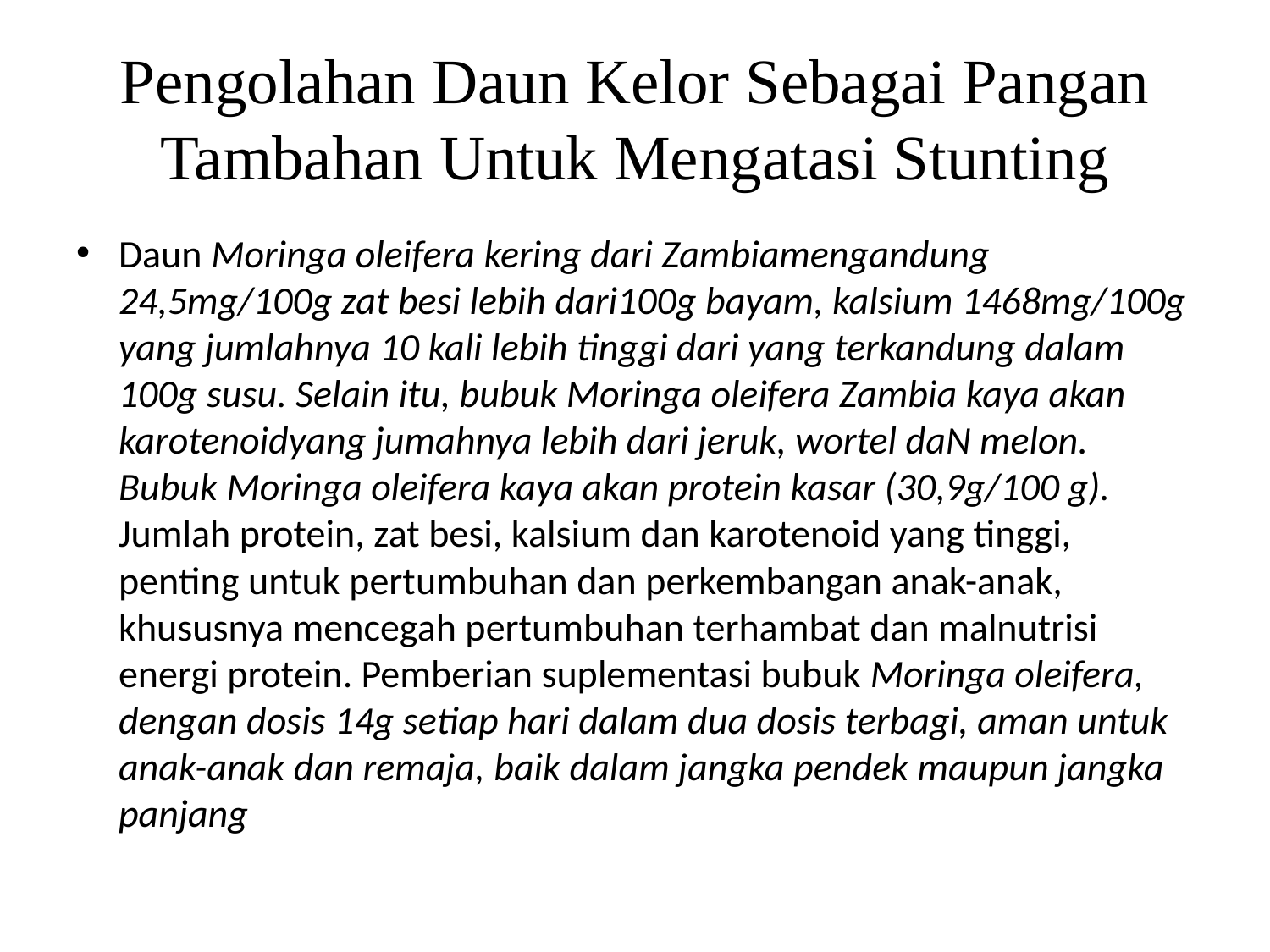

# Pengolahan Daun Kelor Sebagai Pangan Tambahan Untuk Mengatasi Stunting
Daun Moringa oleifera kering dari Zambiamengandung 24,5mg/100g zat besi lebih dari100g bayam, kalsium 1468mg/100g yang jumlahnya 10 kali lebih tinggi dari yang terkandung dalam 100g susu. Selain itu, bubuk Moringa oleifera Zambia kaya akan karotenoidyang jumahnya lebih dari jeruk, wortel daN melon. Bubuk Moringa oleifera kaya akan protein kasar (30,9g/100 g). Jumlah protein, zat besi, kalsium dan karotenoid yang tinggi, penting untuk pertumbuhan dan perkembangan anak-anak, khususnya mencegah pertumbuhan terhambat dan malnutrisi energi protein. Pemberian suplementasi bubuk Moringa oleifera, dengan dosis 14g setiap hari dalam dua dosis terbagi, aman untuk anak-anak dan remaja, baik dalam jangka pendek maupun jangka panjang